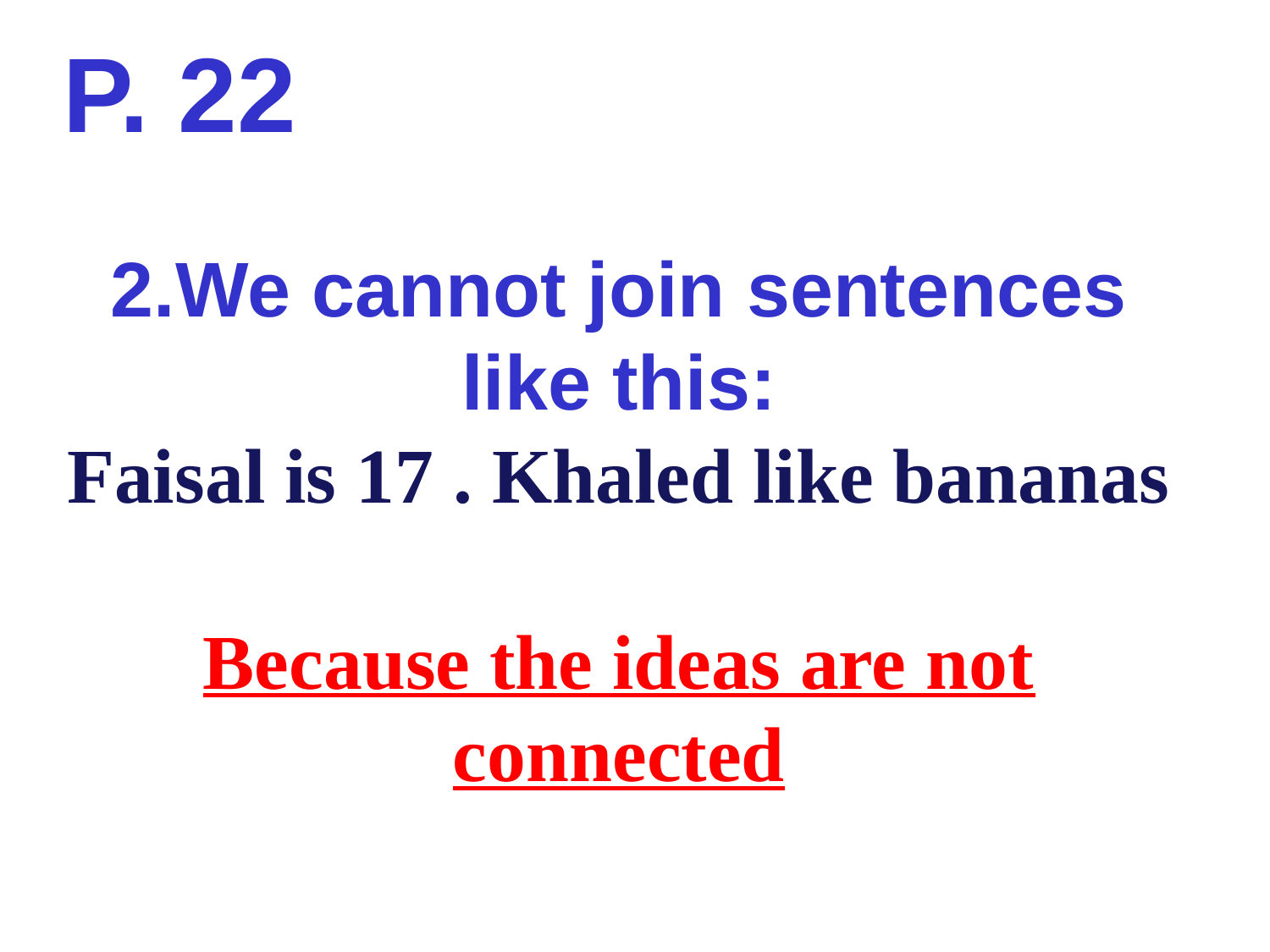

P. 22
# 2.We cannot join sentences like this: Faisal is 17 . Khaled like bananas Because the ideas are not connected